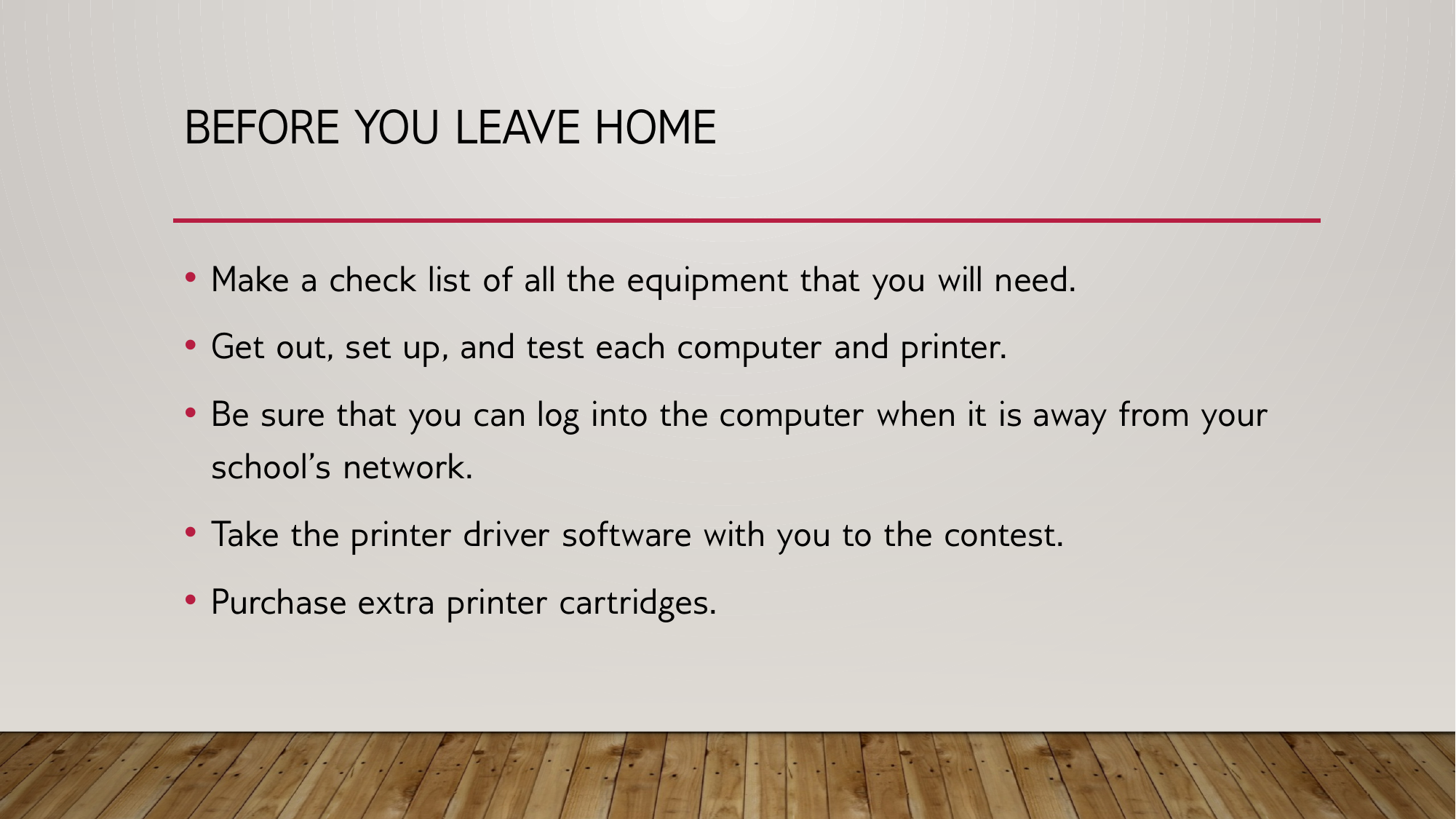

# Before you leave HOME
Make a check list of all the equipment that you will need.
Get out, set up, and test each computer and printer.
Be sure that you can log into the computer when it is away from your school’s network.
Take the printer driver software with you to the contest.
Purchase extra printer cartridges.